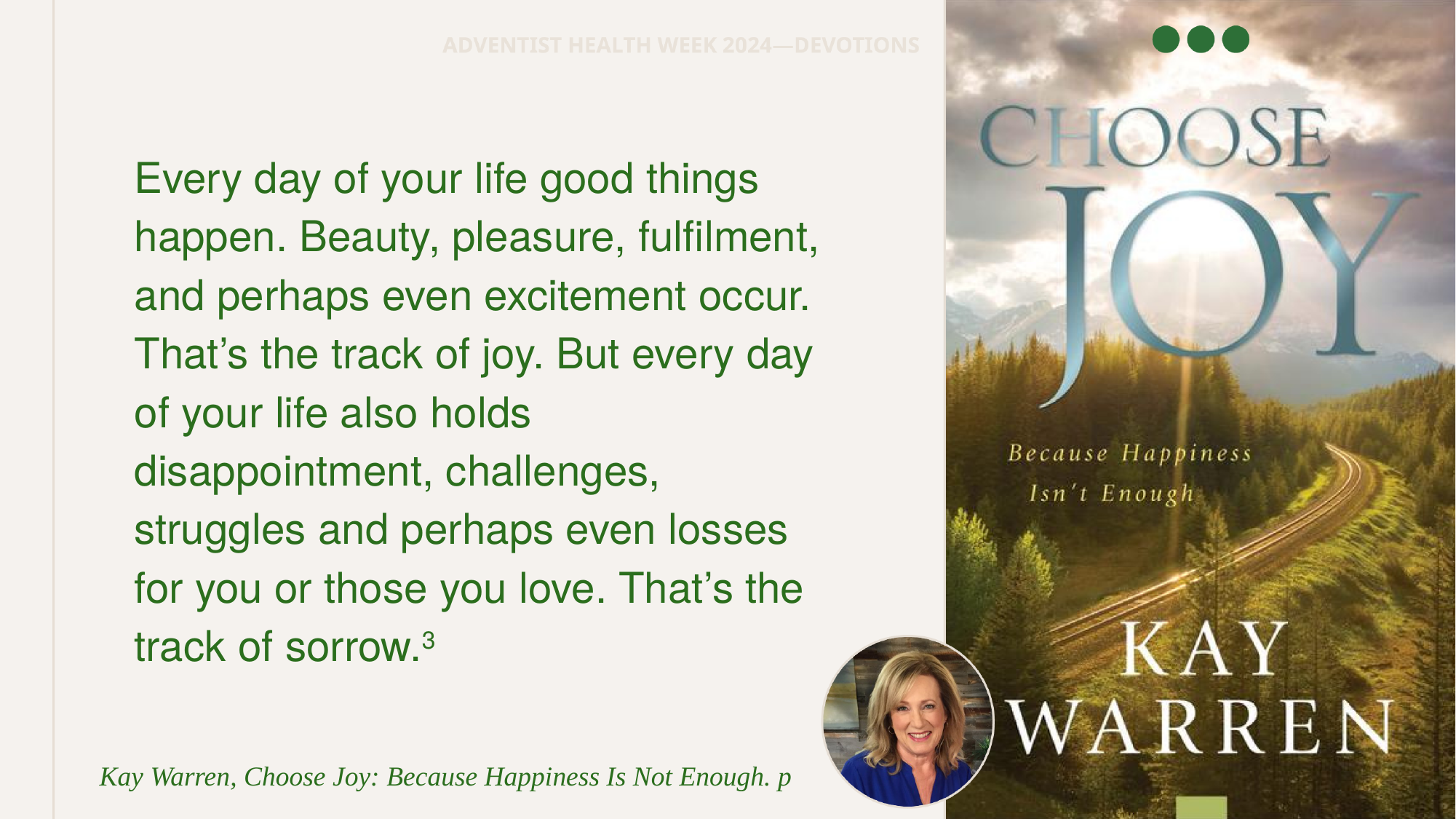

Every day of your life good things happen. Beauty, pleasure, fulfilment, and perhaps even excitement occur. That’s the track of joy. But every day of your life also holds disappointment, challenges, struggles and perhaps even losses for you or those you love. That’s the track of sorrow.3
Kay Warren, Choose Joy: Because Happiness Is Not Enough. p